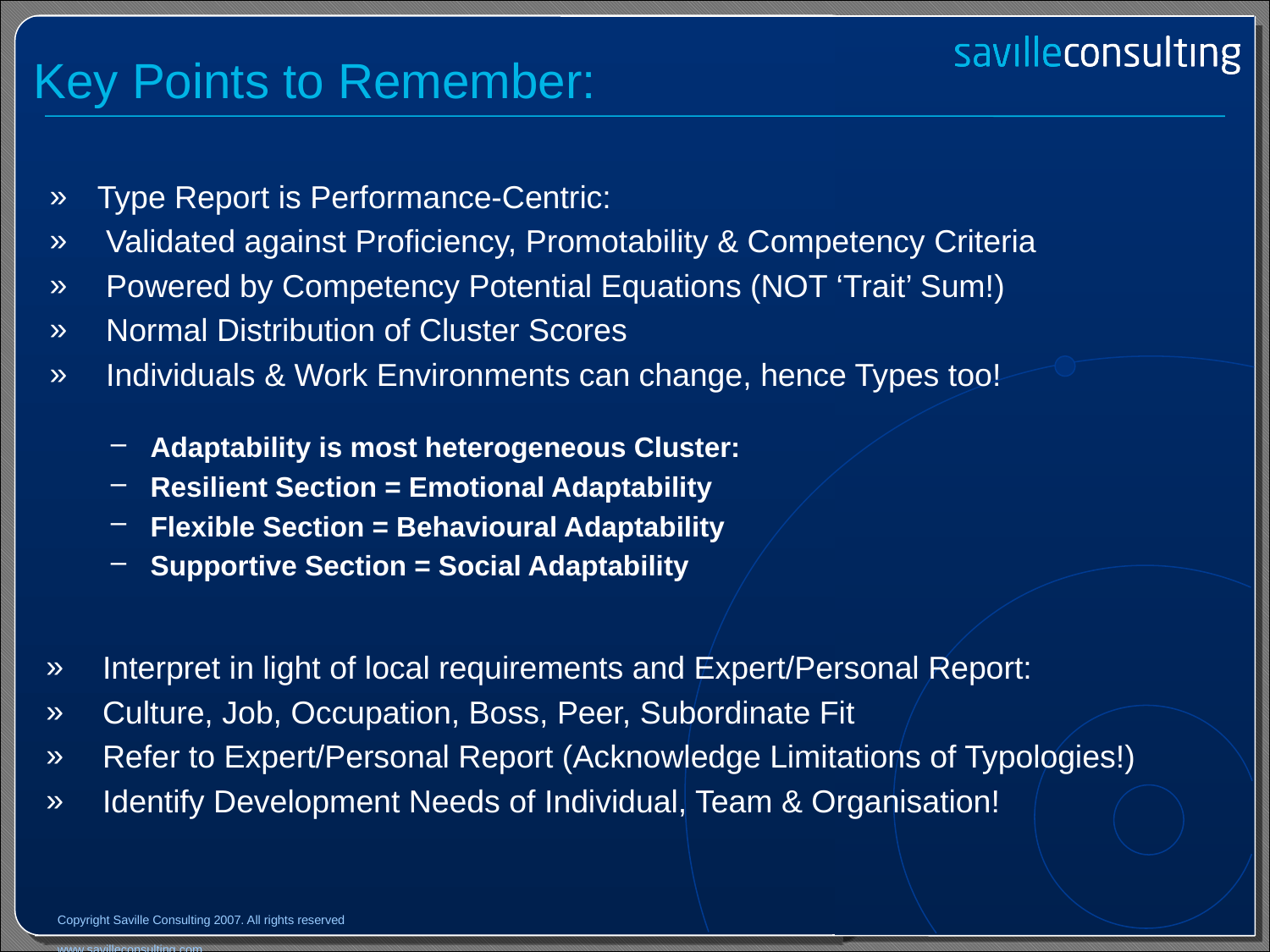

Key Points to Remember:
Type Report is Performance-Centric:
 Validated against Proficiency, Promotability & Competency Criteria
 Powered by Competency Potential Equations (NOT ‘Trait’ Sum!)
 Normal Distribution of Cluster Scores
 Individuals & Work Environments can change, hence Types too!
Adaptability is most heterogeneous Cluster:
Resilient Section = Emotional Adaptability
Flexible Section = Behavioural Adaptability
Supportive Section = Social Adaptability

 Interpret in light of local requirements and Expert/Personal Report:
 Culture, Job, Occupation, Boss, Peer, Subordinate Fit
 Refer to Expert/Personal Report (Acknowledge Limitations of Typologies!)
 Identify Development Needs of Individual, Team & Organisation!